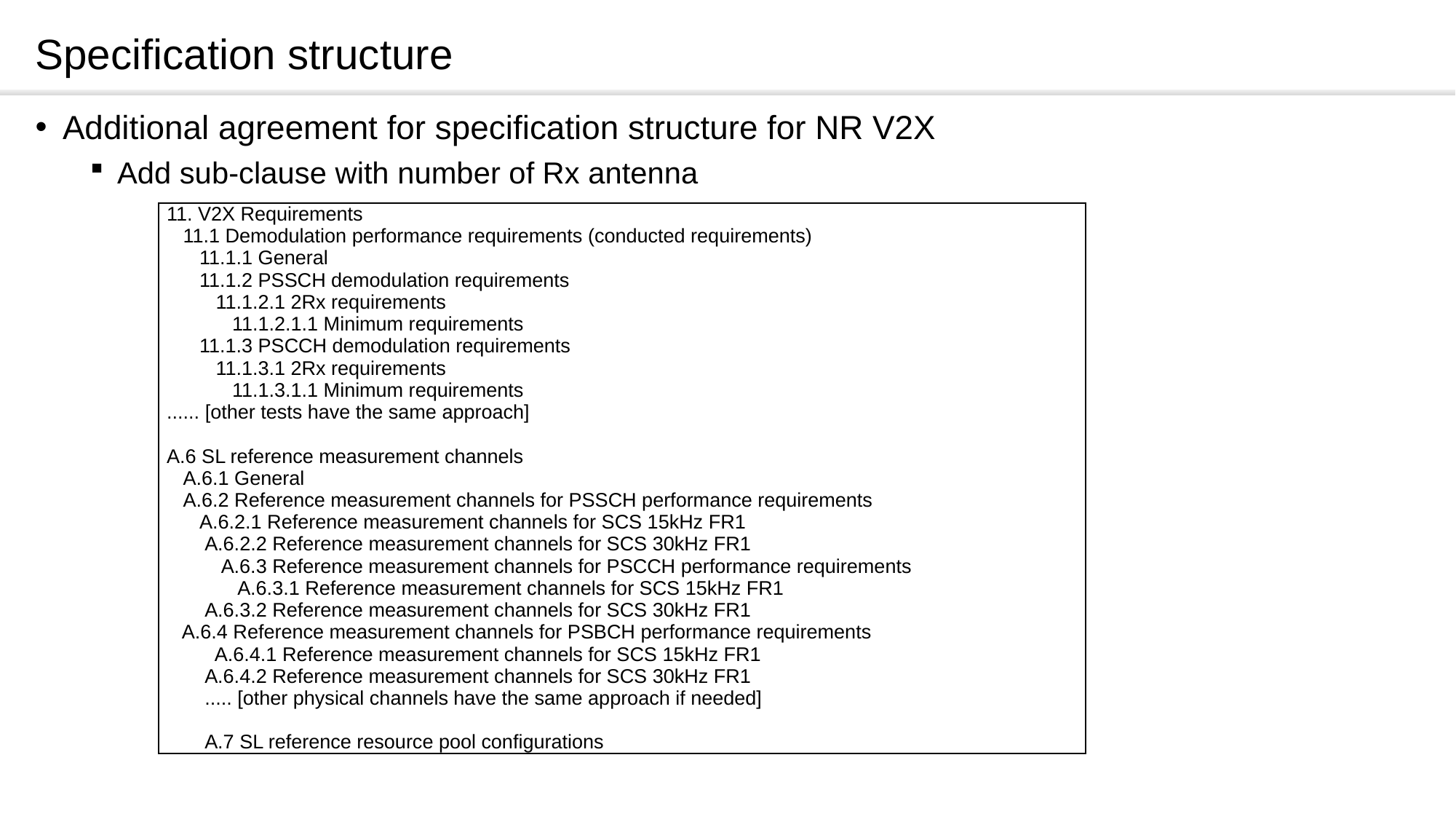

# Specification structure
Additional agreement for specification structure for NR V2X
Add sub-clause with number of Rx antenna
| 11. V2X Requirements    11.1 Demodulation performance requirements (conducted requirements)       11.1.1 General       11.1.2 PSSCH demodulation requirements          11.1.2.1 2Rx requirements             11.1.2.1.1 Minimum requirements       11.1.3 PSCCH demodulation requirements          11.1.3.1 2Rx requirements             11.1.3.1.1 Minimum requirements ...... [other tests have the same approach]   A.6 SL reference measurement channels    A.6.1 General    A.6.2 Reference measurement channels for PSSCH performance requirements       A.6.2.1 Reference measurement channels for SCS 15kHz FR1 A.6.2.2 Reference measurement channels for SCS 30kHz FR1    A.6.3 Reference measurement channels for PSCCH performance requirements       A.6.3.1 Reference measurement channels for SCS 15kHz FR1 A.6.3.2 Reference measurement channels for SCS 30kHz FR1 A.6.4 Reference measurement channels for PSBCH performance requirements       A.6.4.1 Reference measurement channels for SCS 15kHz FR1 A.6.4.2 Reference measurement channels for SCS 30kHz FR1 ..... [other physical channels have the same approach if needed]   A.7 SL reference resource pool configurations |
| --- |